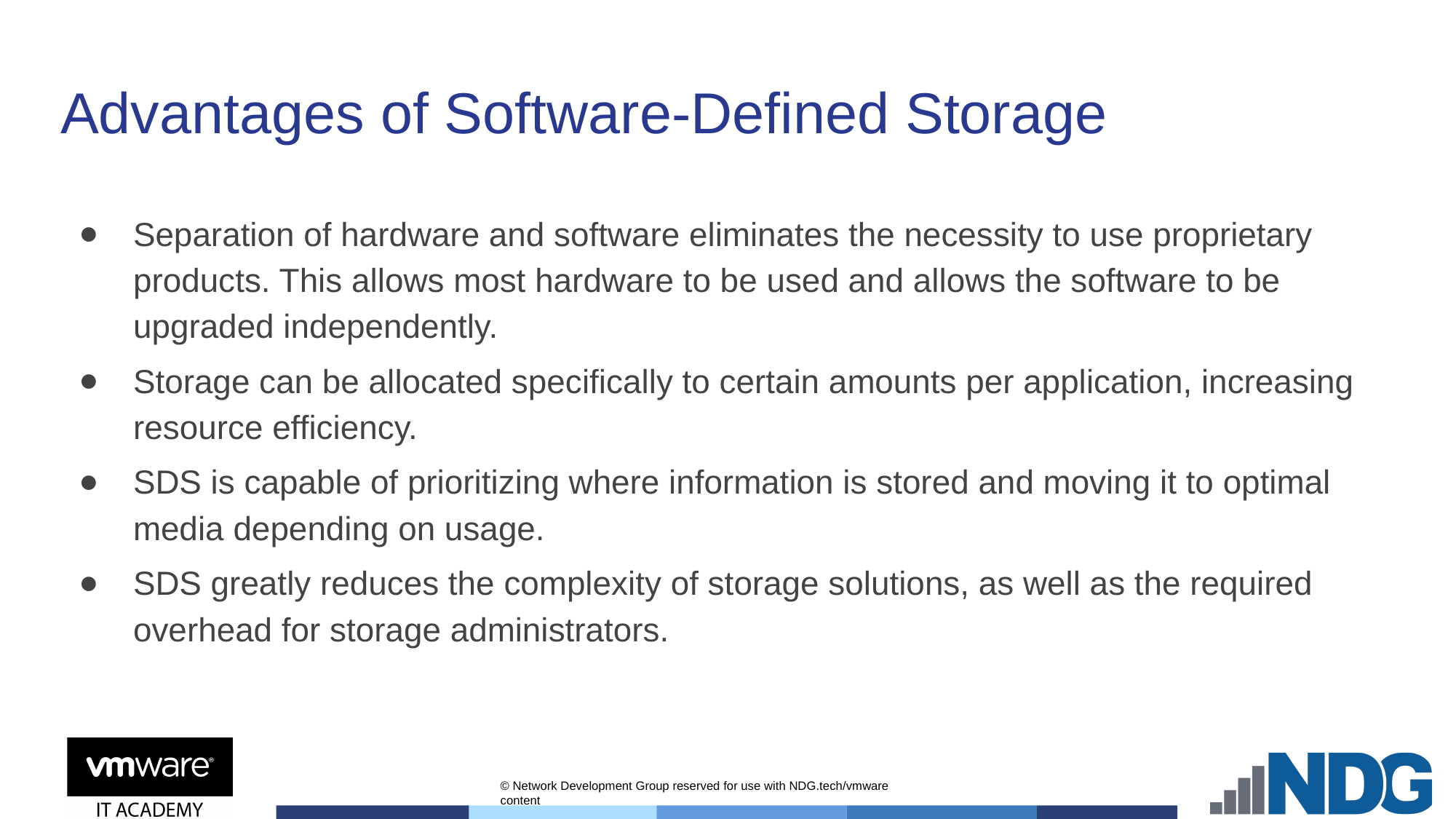

# Advantages of Software-Defined Storage
Separation of hardware and software eliminates the necessity to use proprietary products. This allows most hardware to be used and allows the software to be upgraded independently.
Storage can be allocated specifically to certain amounts per application, increasing resource efficiency.
SDS is capable of prioritizing where information is stored and moving it to optimal media depending on usage.
SDS greatly reduces the complexity of storage solutions, as well as the required overhead for storage administrators.